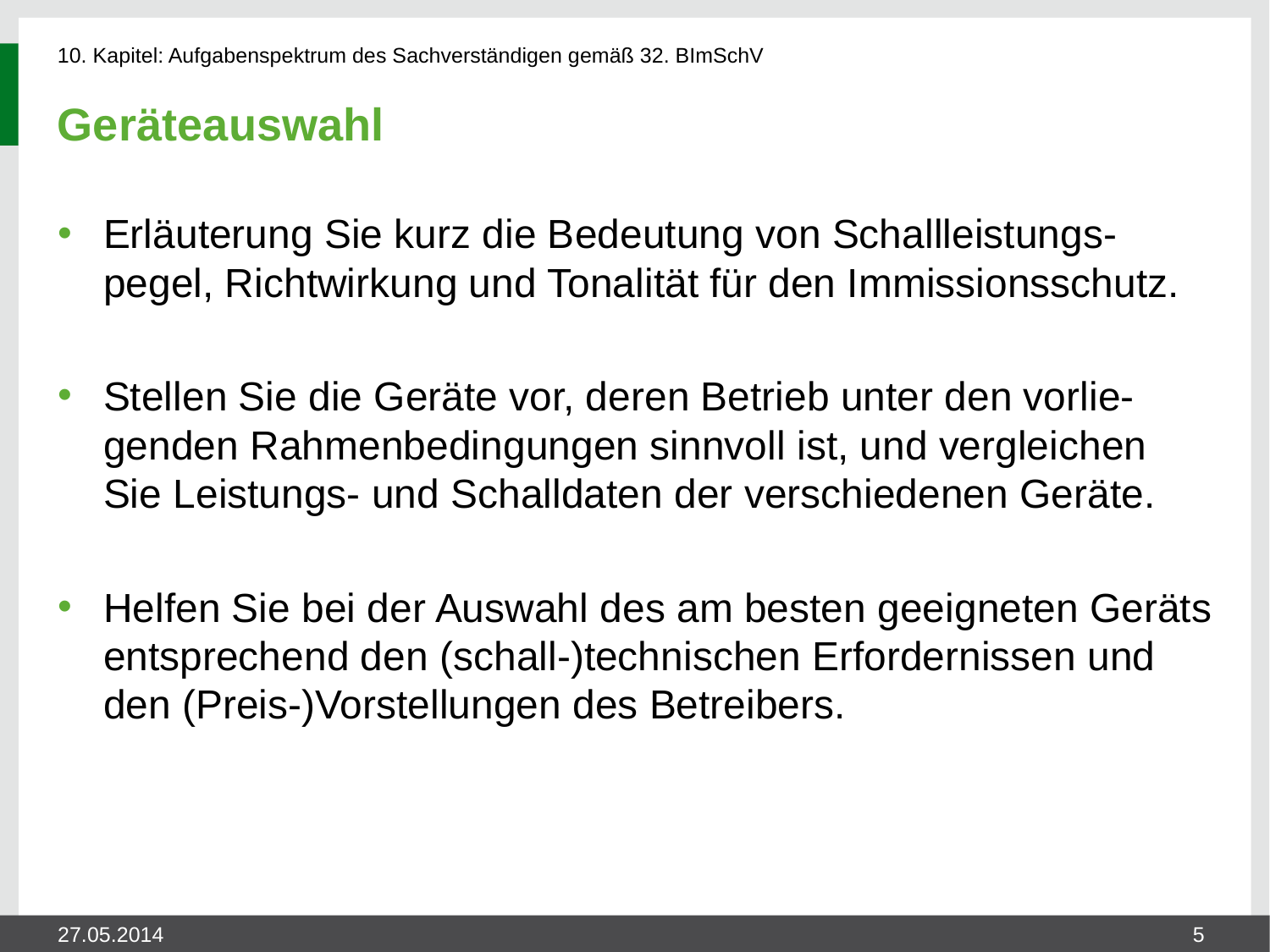

# Geräteauswahl
Erläuterung Sie kurz die Bedeutung von Schallleistungs-pegel, Richtwirkung und Tonalität für den Immissionsschutz.

Stellen Sie die Geräte vor, deren Betrieb unter den vorlie-genden Rahmenbedingungen sinnvoll ist, und vergleichen Sie Leistungs- und Schalldaten der verschiedenen Geräte.

Helfen Sie bei der Auswahl des am besten geeigneten Geräts entsprechend den (schall-)technischen Erfordernissen und den (Preis-)Vorstellungen des Betreibers.
27.05.2014
5